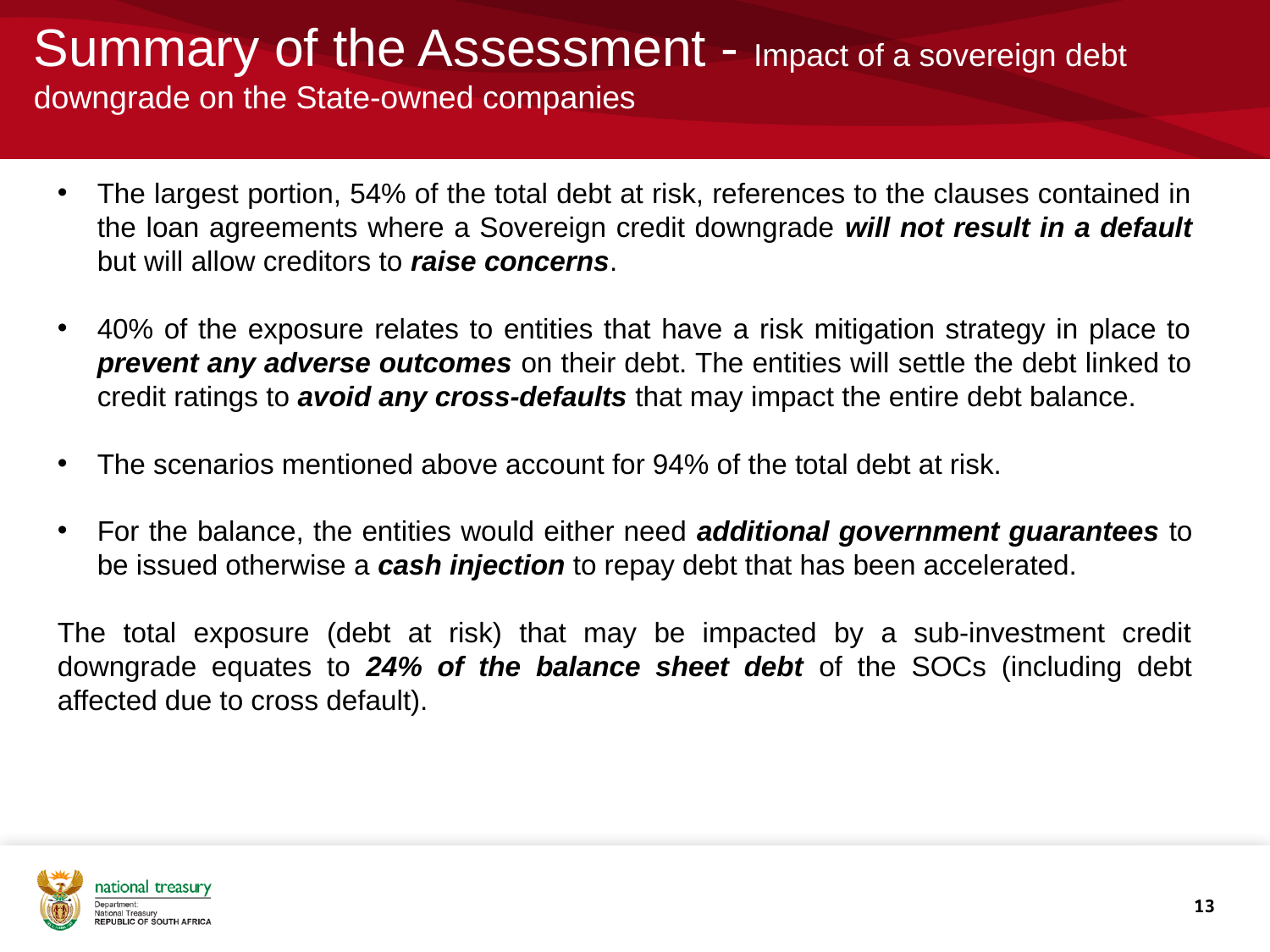

# Summary of the Assessment - Impact of a sovereign debt downgrade on the State-owned companies
The largest portion, 54% of the total debt at risk, references to the clauses contained in the loan agreements where a Sovereign credit downgrade will not result in a default but will allow creditors to raise concerns.

40% of the exposure relates to entities that have a risk mitigation strategy in place to prevent any adverse outcomes on their debt. The entities will settle the debt linked to credit ratings to avoid any cross-defaults that may impact the entire debt balance.

The scenarios mentioned above account for 94% of the total debt at risk.

For the balance, the entities would either need additional government guarantees to be issued otherwise a cash injection to repay debt that has been accelerated.

The total exposure (debt at risk) that may be impacted by a sub-investment credit downgrade equates to 24% of the balance sheet debt of the SOCs (including debt affected due to cross default).

13